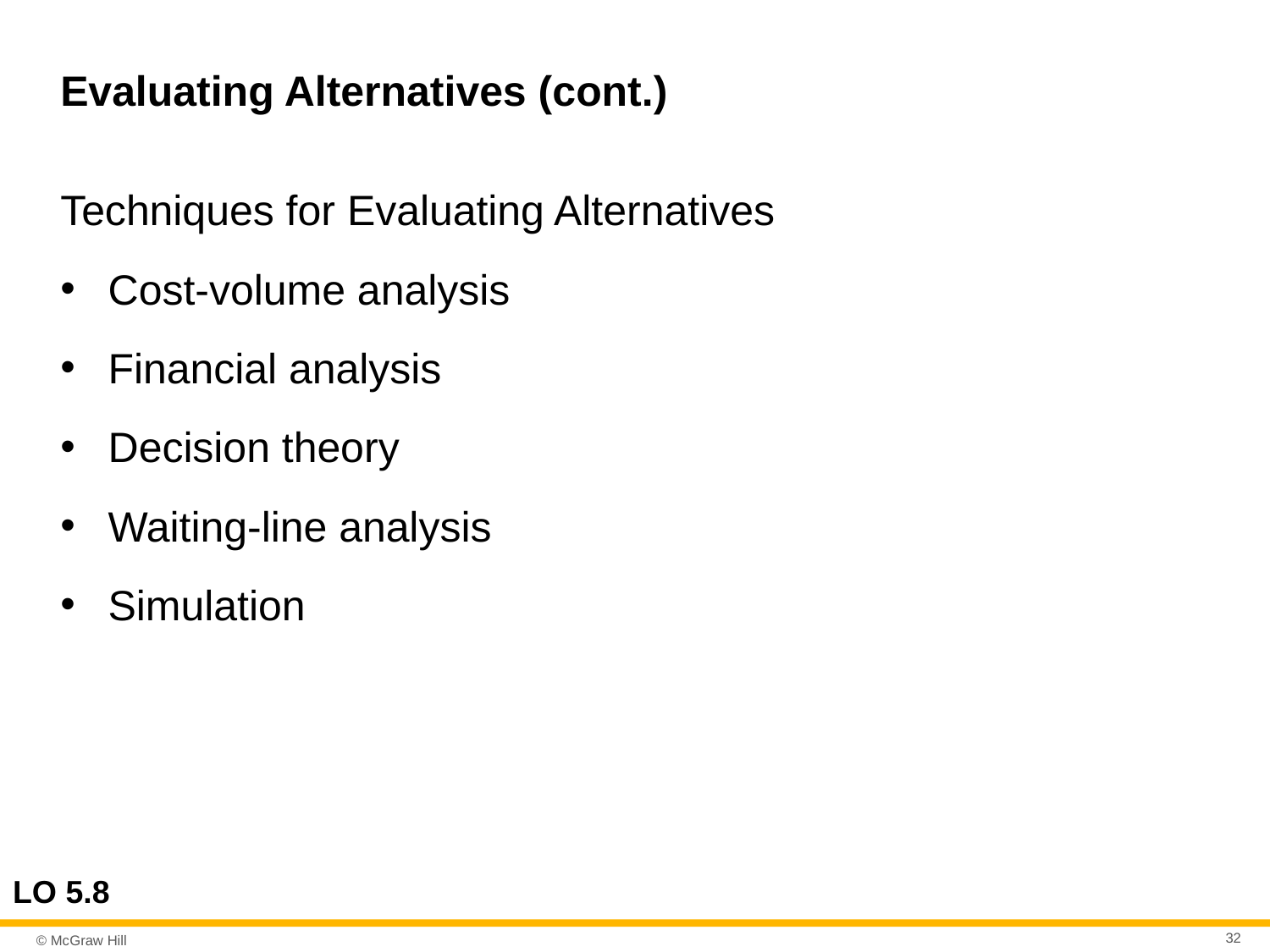

# Evaluating Alternatives (cont.)
Techniques for Evaluating Alternatives
Cost-volume analysis
Financial analysis
Decision theory
Waiting-line analysis
Simulation
LO 5.8